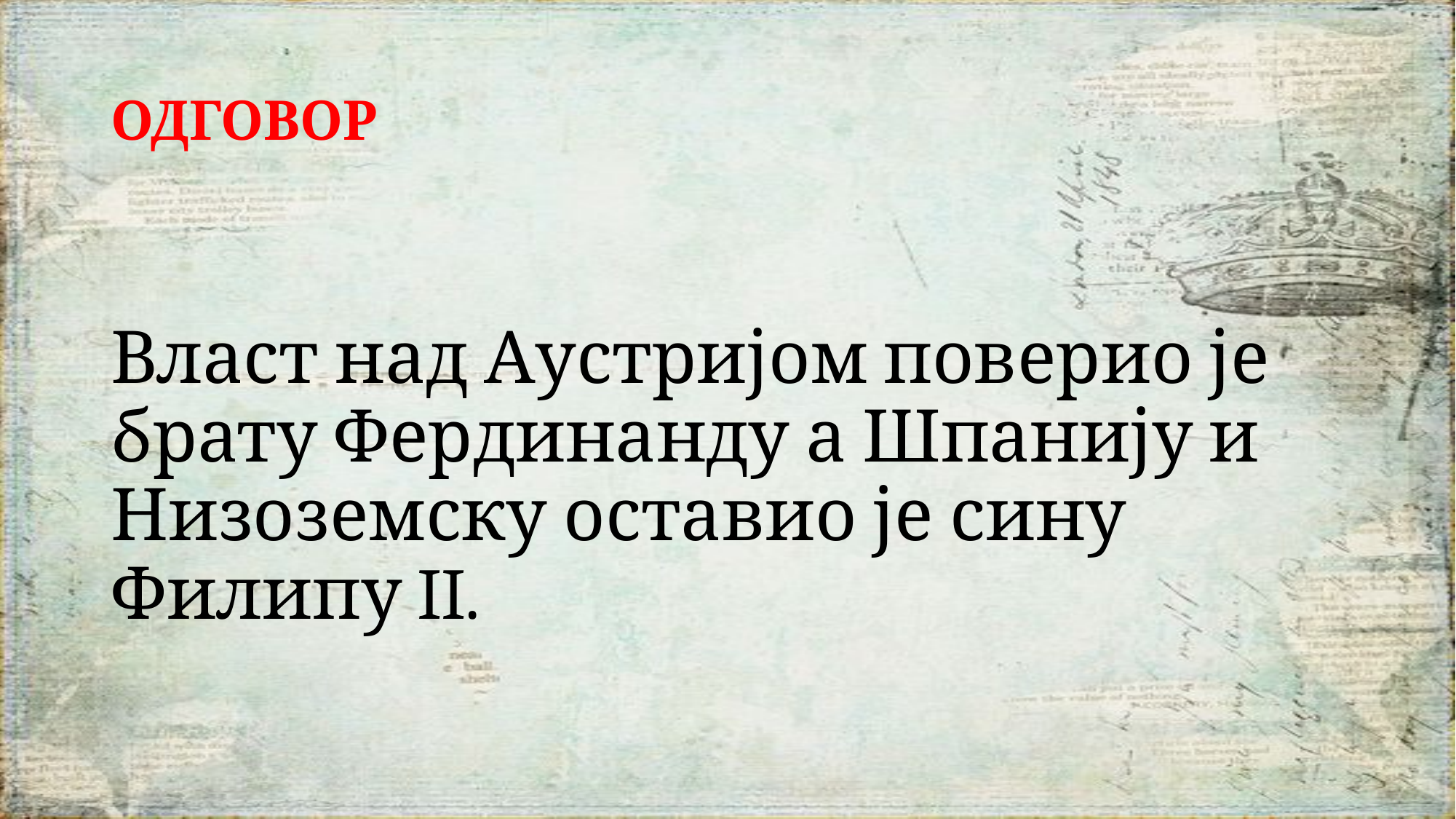

# ОДГОВОР
Власт над Аустријом поверио је брату Фердинанду а Шпанију и Низоземску оставио је сину Филипу II.